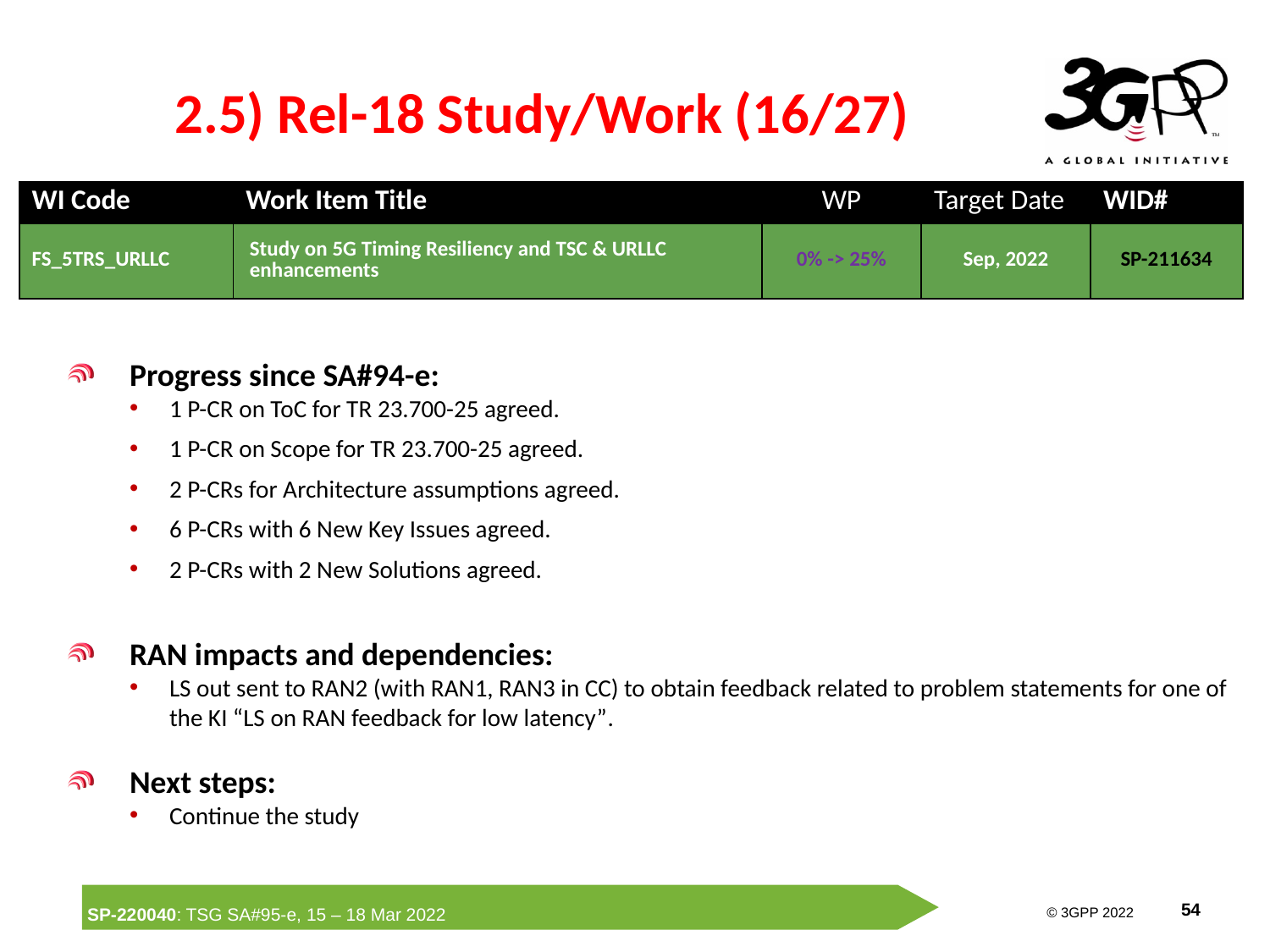

# 2.5) Rel-18 Study/Work (16/27)
| WI Code | Work Item Title | WP | Target Date | WID# |
| --- | --- | --- | --- | --- |
| FS\_5TRS\_URLLC | Study on 5G Timing Resiliency and TSC & URLLC enhancements | 0% -> 25% | Sep, 2022 | SP-211634 |
Progress since SA#94-e:
1 P-CR on ToC for TR 23.700-25 agreed.
1 P-CR on Scope for TR 23.700-25 agreed.
2 P-CRs for Architecture assumptions agreed.
6 P-CRs with 6 New Key Issues agreed.
2 P-CRs with 2 New Solutions agreed.

RAN impacts and dependencies:
LS out sent to RAN2 (with RAN1, RAN3 in CC) to obtain feedback related to problem statements for one of the KI “LS on RAN feedback for low latency”.

Next steps:
Continue the study